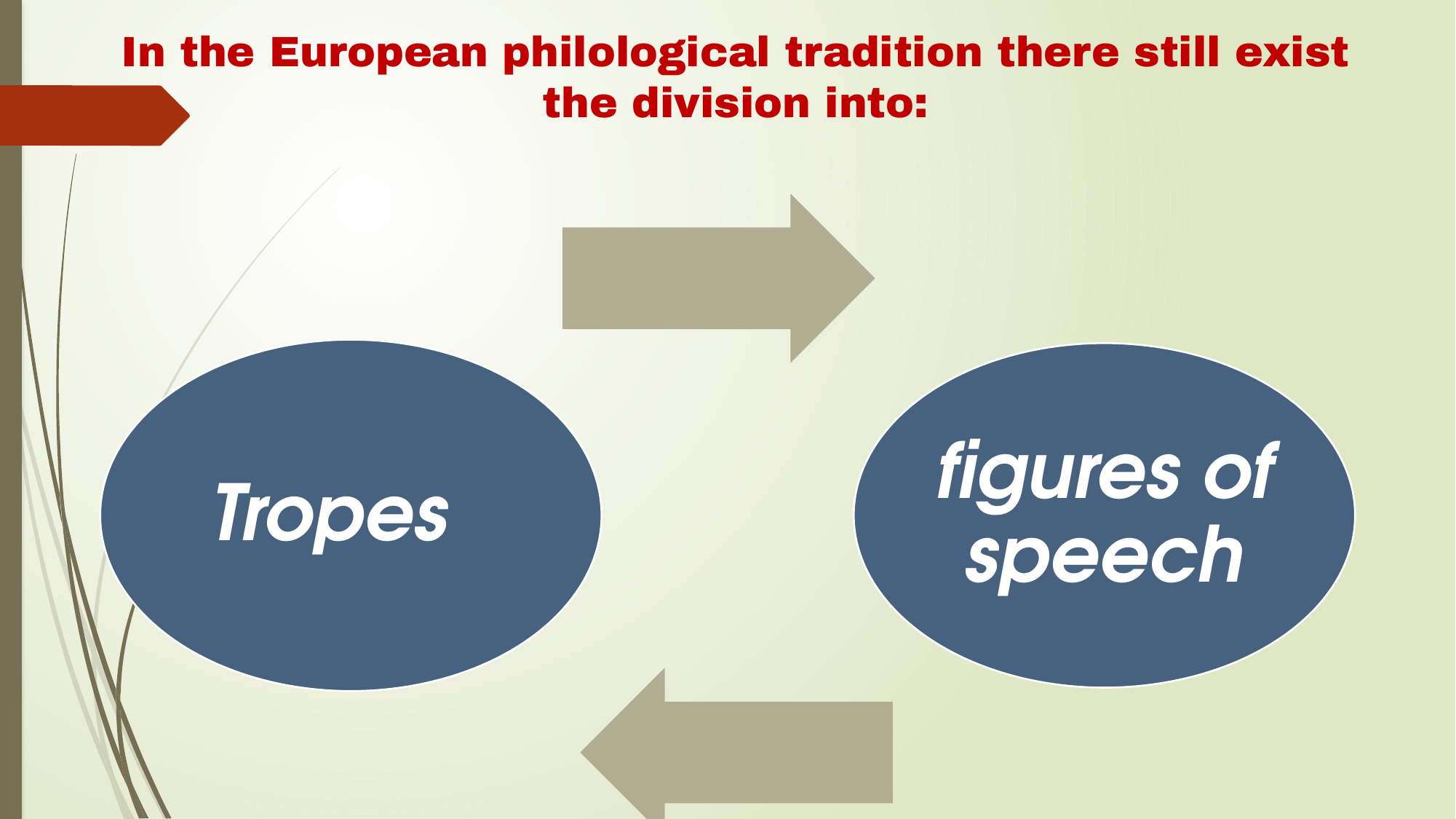

# In the European philological tradition there still exist the division into:
Tropes

figures of speech